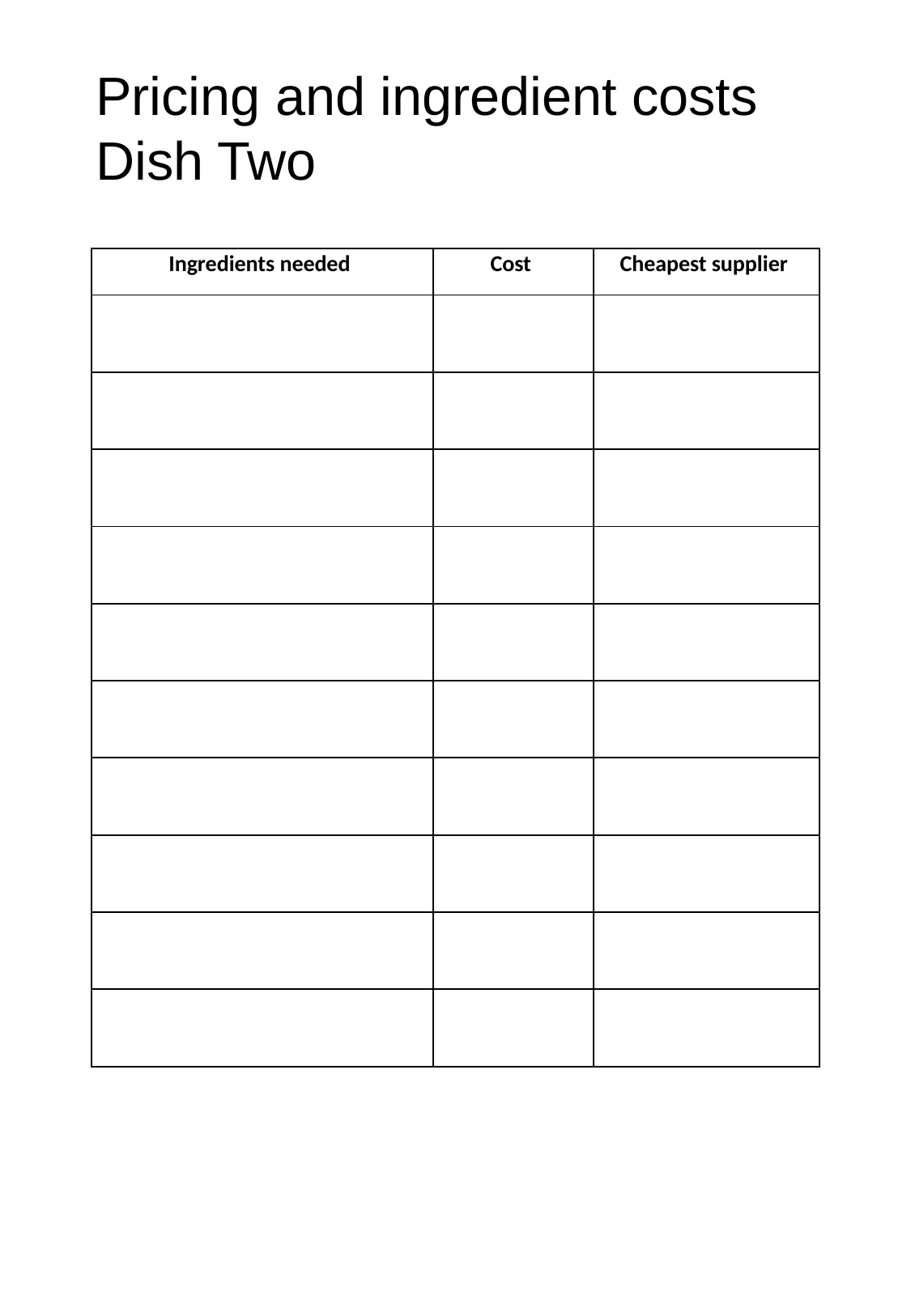

Pricing and ingredient costs
Dish Two
| Ingredients needed | Cost | Cheapest supplier |
| --- | --- | --- |
|  |  |  |
|  |  |  |
|  |  |  |
|  |  |  |
|  |  |  |
|  |  |  |
|  |  |  |
|  |  |  |
|  |  |  |
|  |  |  |